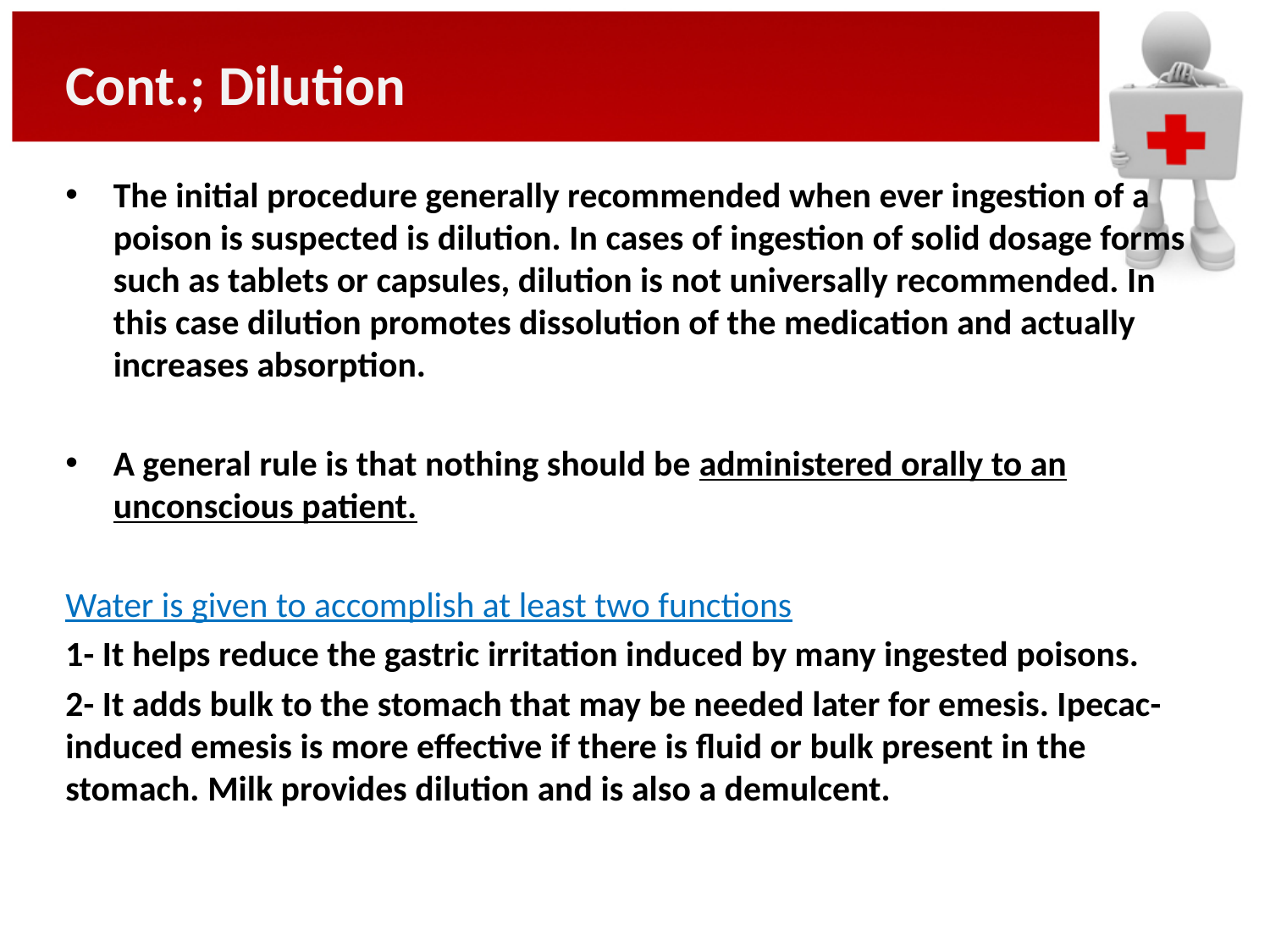

Cont.; Dilution

The initial procedure generally recommended when ever ingestion of a poison is suspected is dilution. In cases of ingestion of solid dosage forms such as tablets or capsules, dilution is not universally recommended. In this case dilution promotes dissolution of the medication and actually increases absorption.

A general rule is that nothing should be administered orally to an unconscious patient.

Water is given to accomplish at least two functions
1- It helps reduce the gastric irritation induced by many ingested poisons.
2- It adds bulk to the stomach that may be needed later for emesis. Ipecac-induced emesis is more effective if there is fluid or bulk present in the stomach. Milk provides dilution and is also a demulcent.